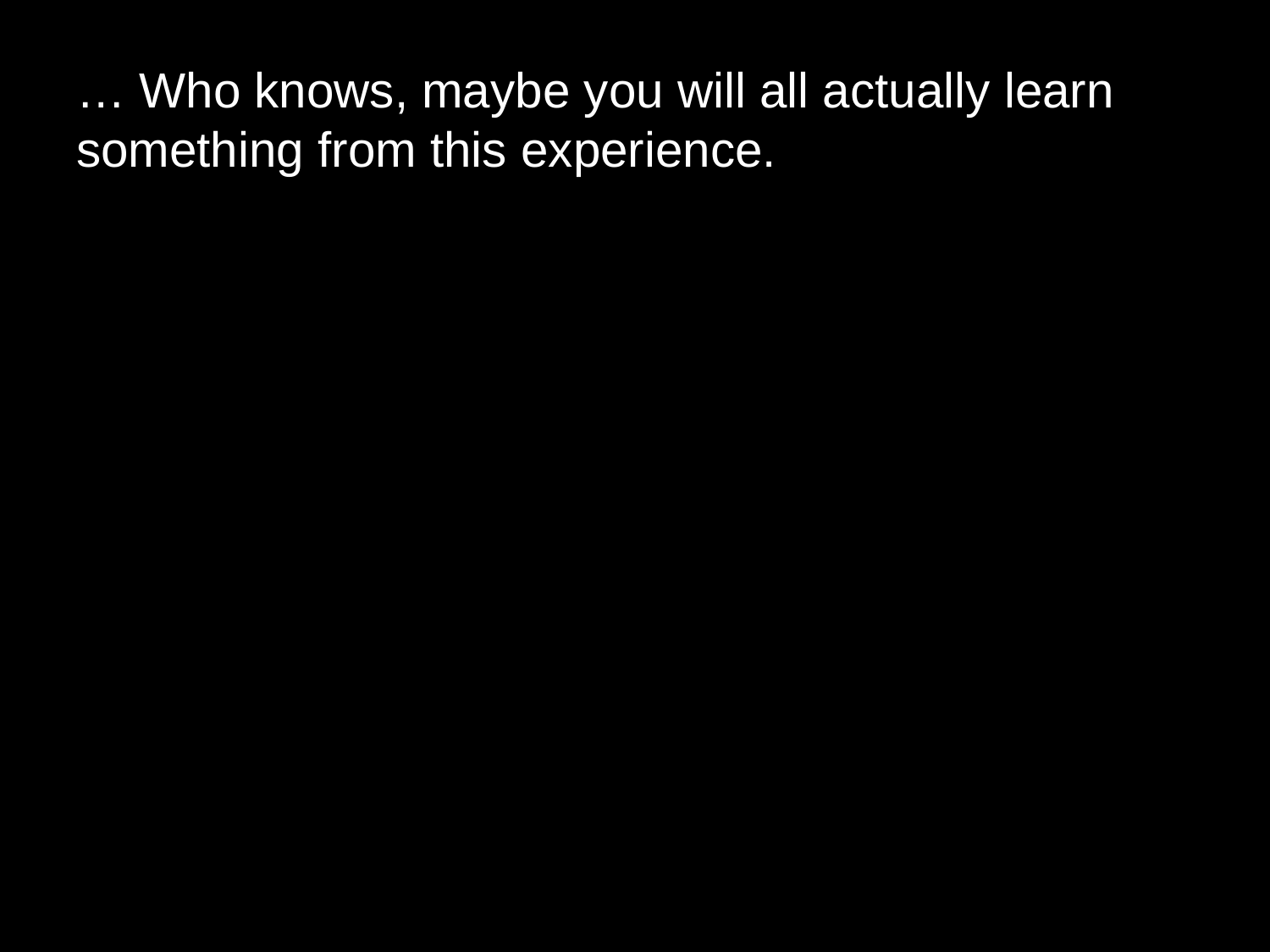

# … Who knows, maybe you will all actually learn something from this experience.